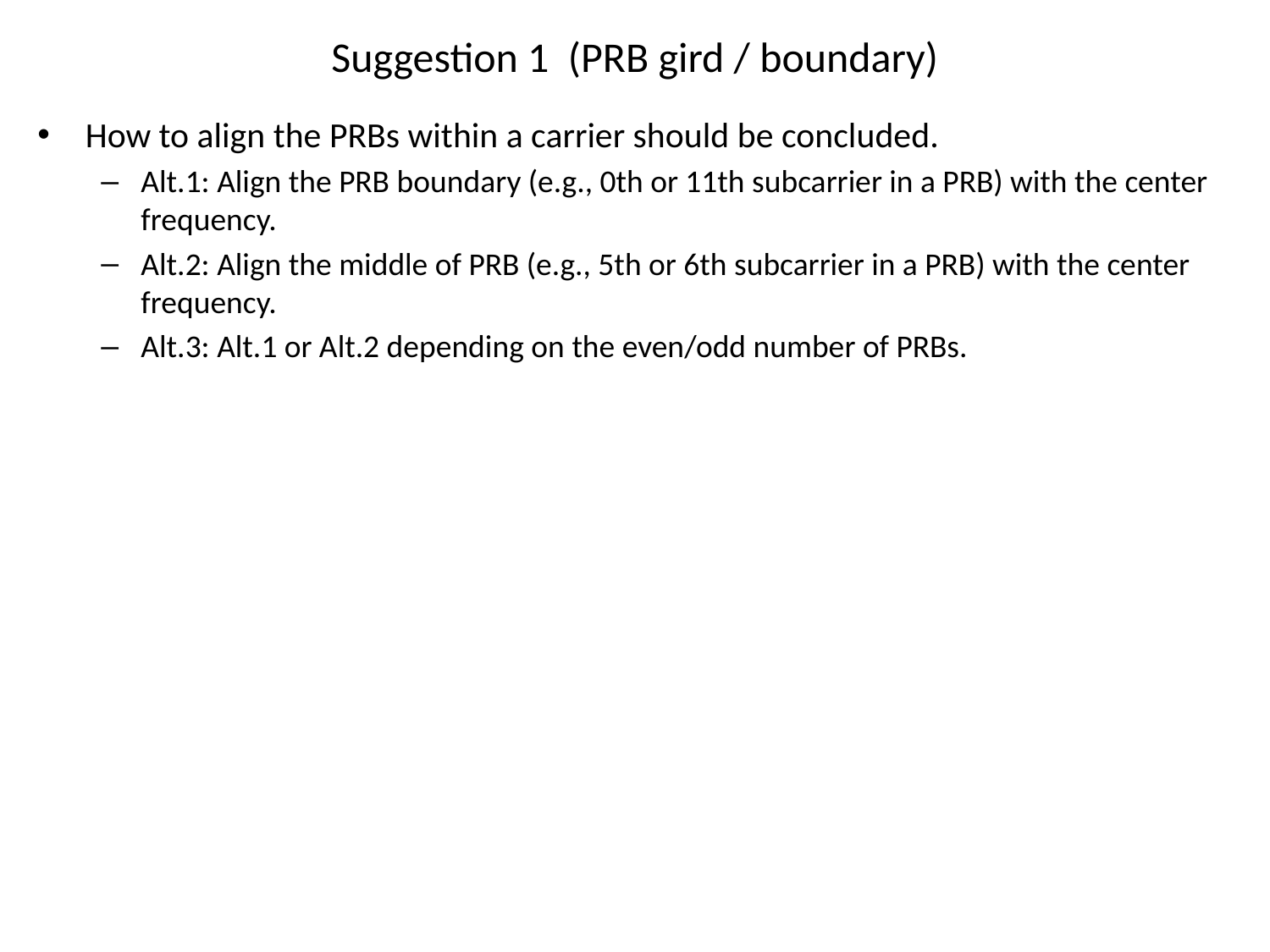

# Suggestion 1  (PRB gird / boundary)
How to align the PRBs within a carrier should be concluded.
Alt.1: Align the PRB boundary (e.g., 0th or 11th subcarrier in a PRB) with the center frequency.
Alt.2: Align the middle of PRB (e.g., 5th or 6th subcarrier in a PRB) with the center frequency.
Alt.3: Alt.1 or Alt.2 depending on the even/odd number of PRBs.